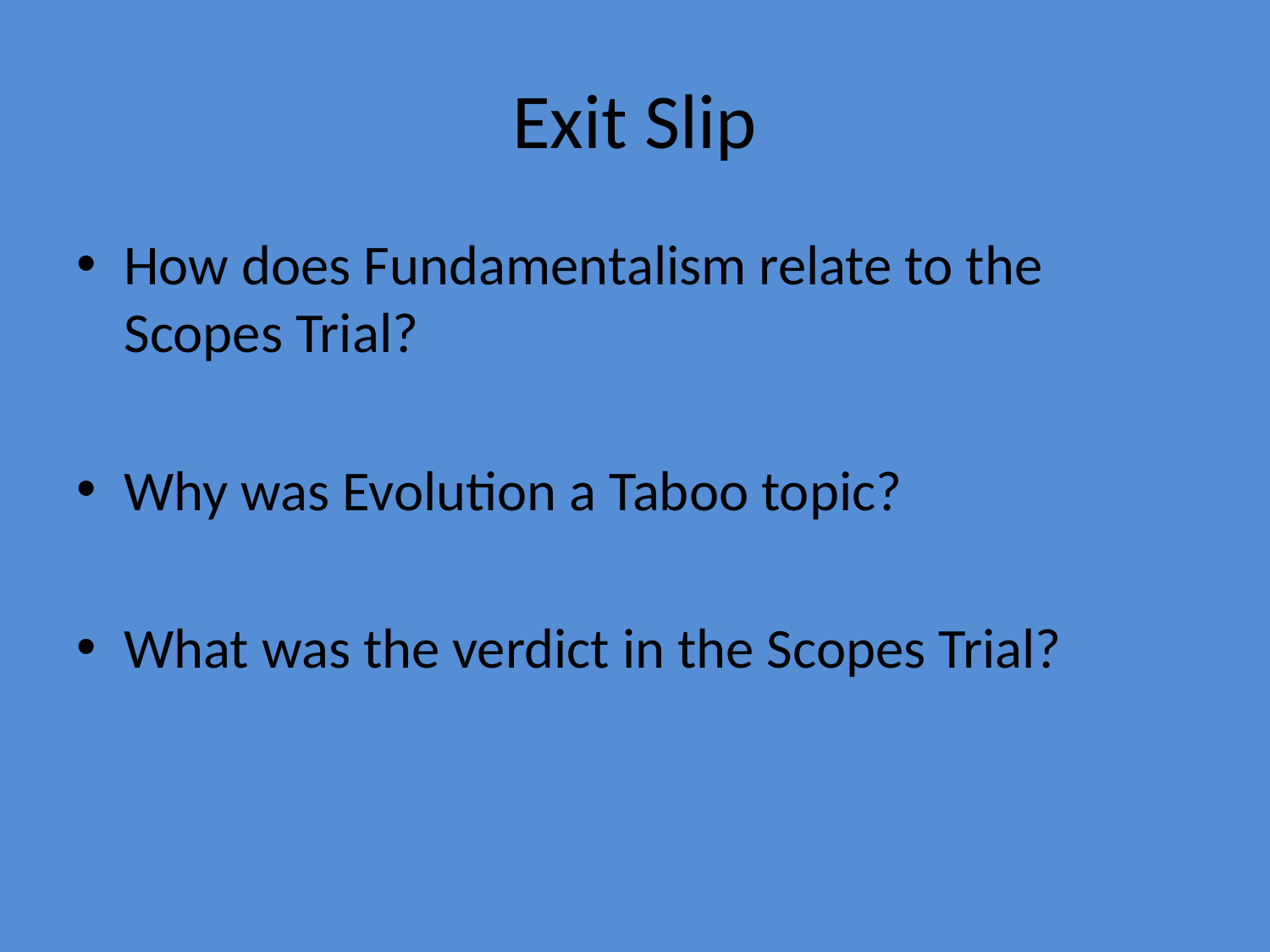

# Exit Slip
How does Fundamentalism relate to the Scopes Trial?

Why was Evolution a Taboo topic?

What was the verdict in the Scopes Trial?